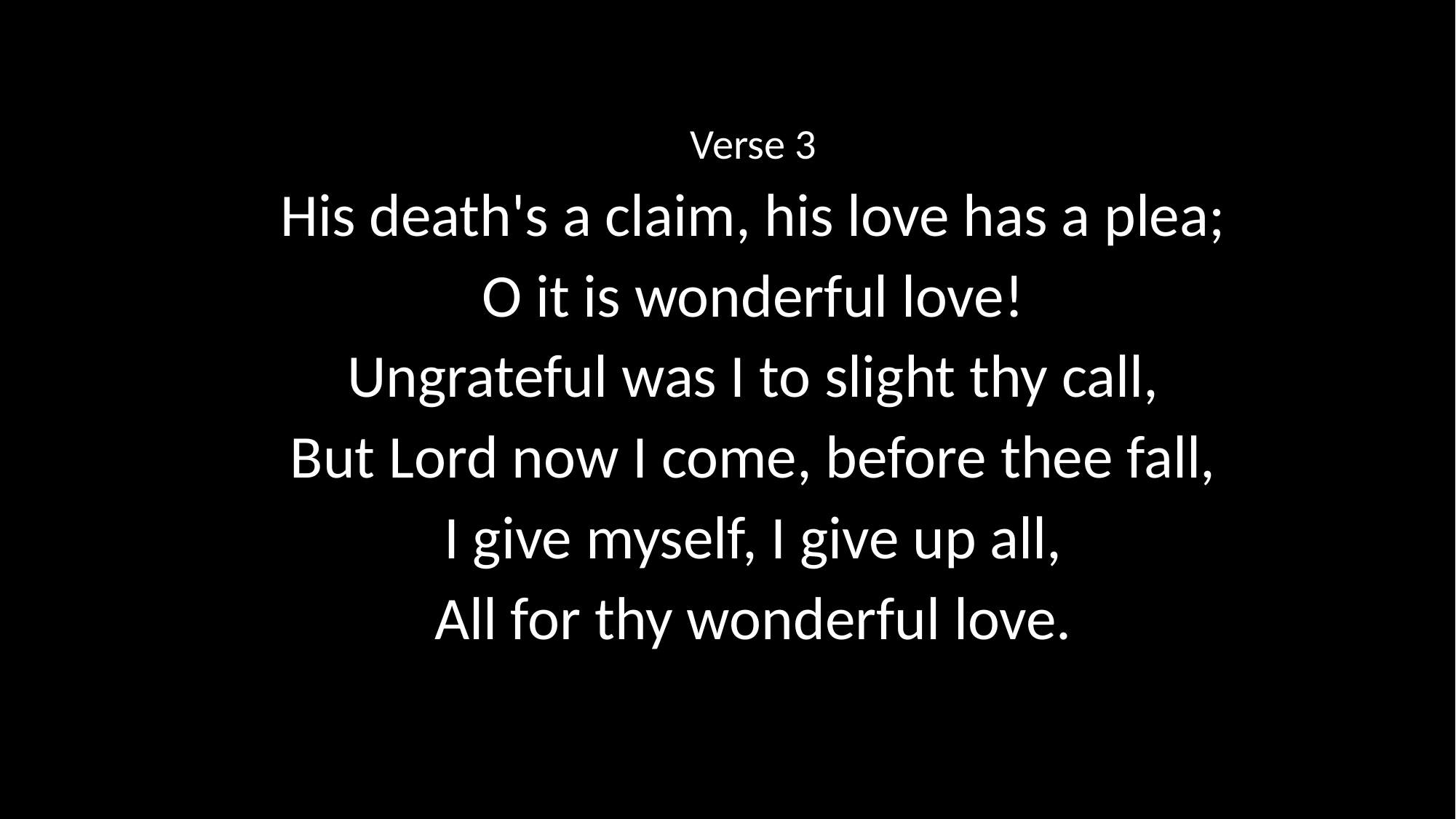

Verse 3
His death's a claim, his love has a plea;
O it is wonderful love!
Ungrateful was I to slight thy call,
But Lord now I come, before thee fall,
I give myself, I give up all,
All for thy wonderful love.